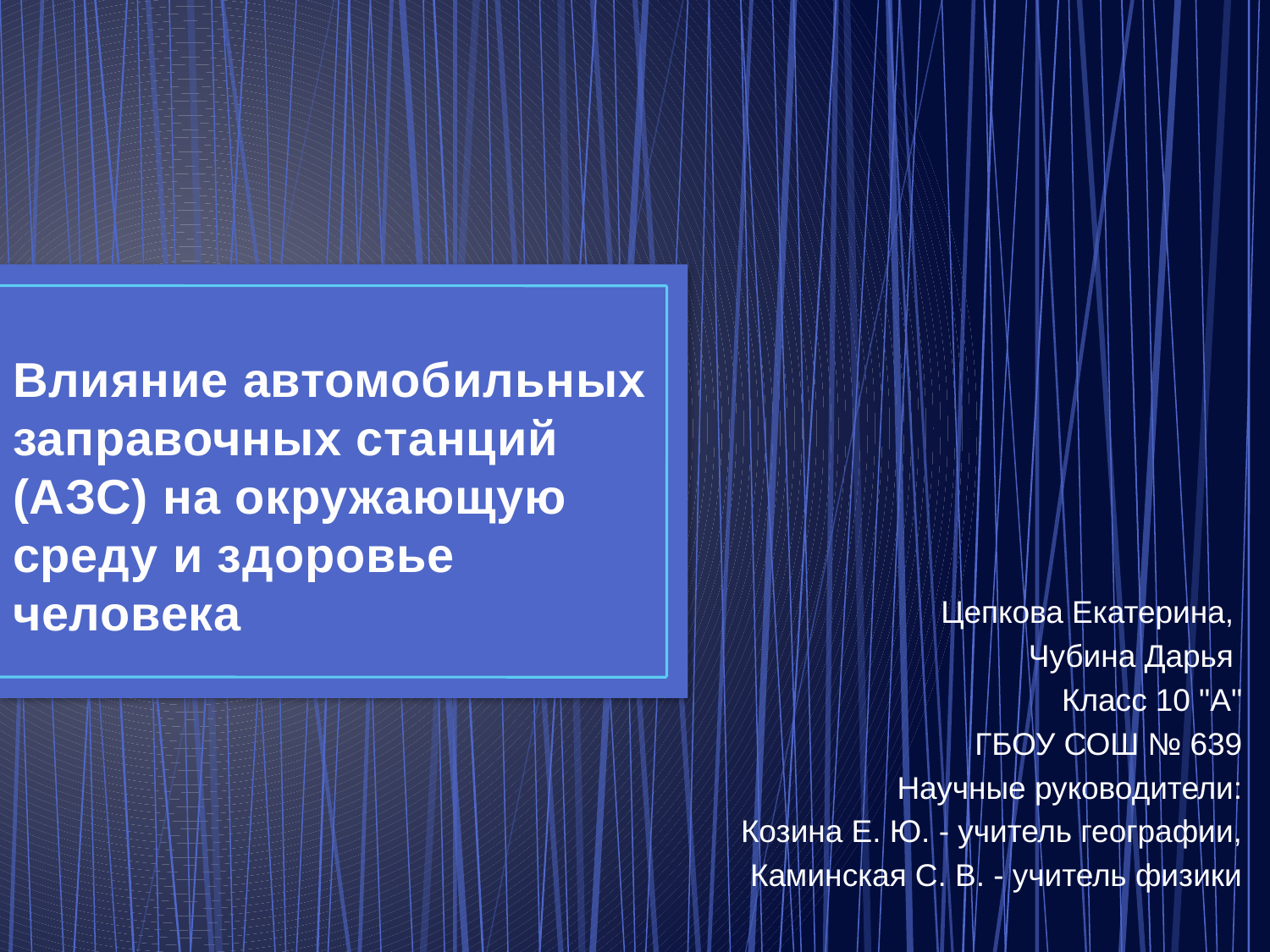

# Влияние автомобильных заправочных станций (АЗС) на окружающую среду и здоровье человека
Цепкова Екатерина,
Чубина Дарья
Класс 10 "А"
ГБОУ СОШ № 639
Научные руководители:
Козина Е. Ю. - учитель географии,
Каминская С. В. - учитель физики